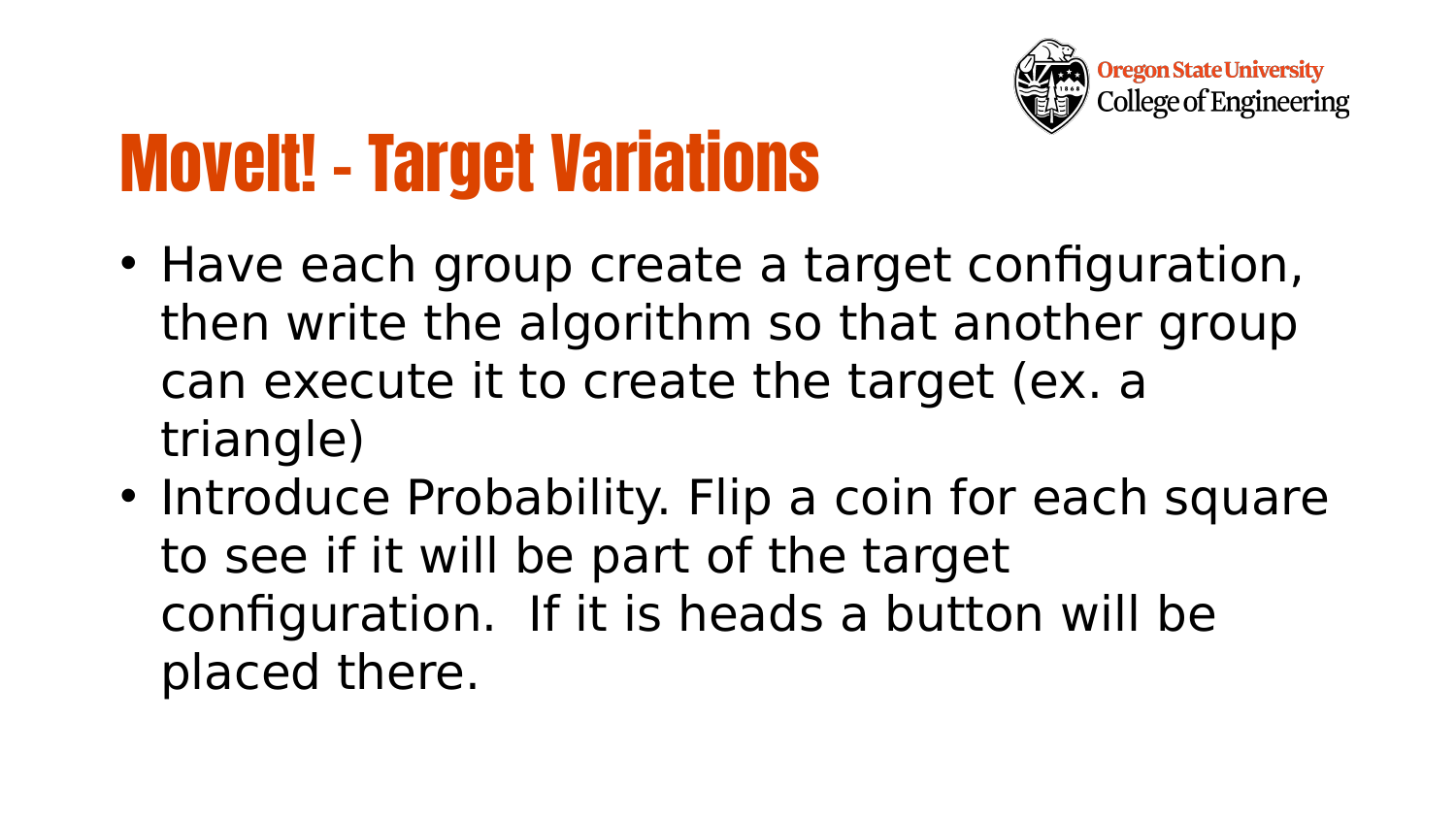

# MoveIt! - Target Variations
Have each group create a target configuration, then write the algorithm so that another group can execute it to create the target (ex. a triangle)
Introduce Probability. Flip a coin for each square to see if it will be part of the target configuration.  If it is heads a button will be placed there.